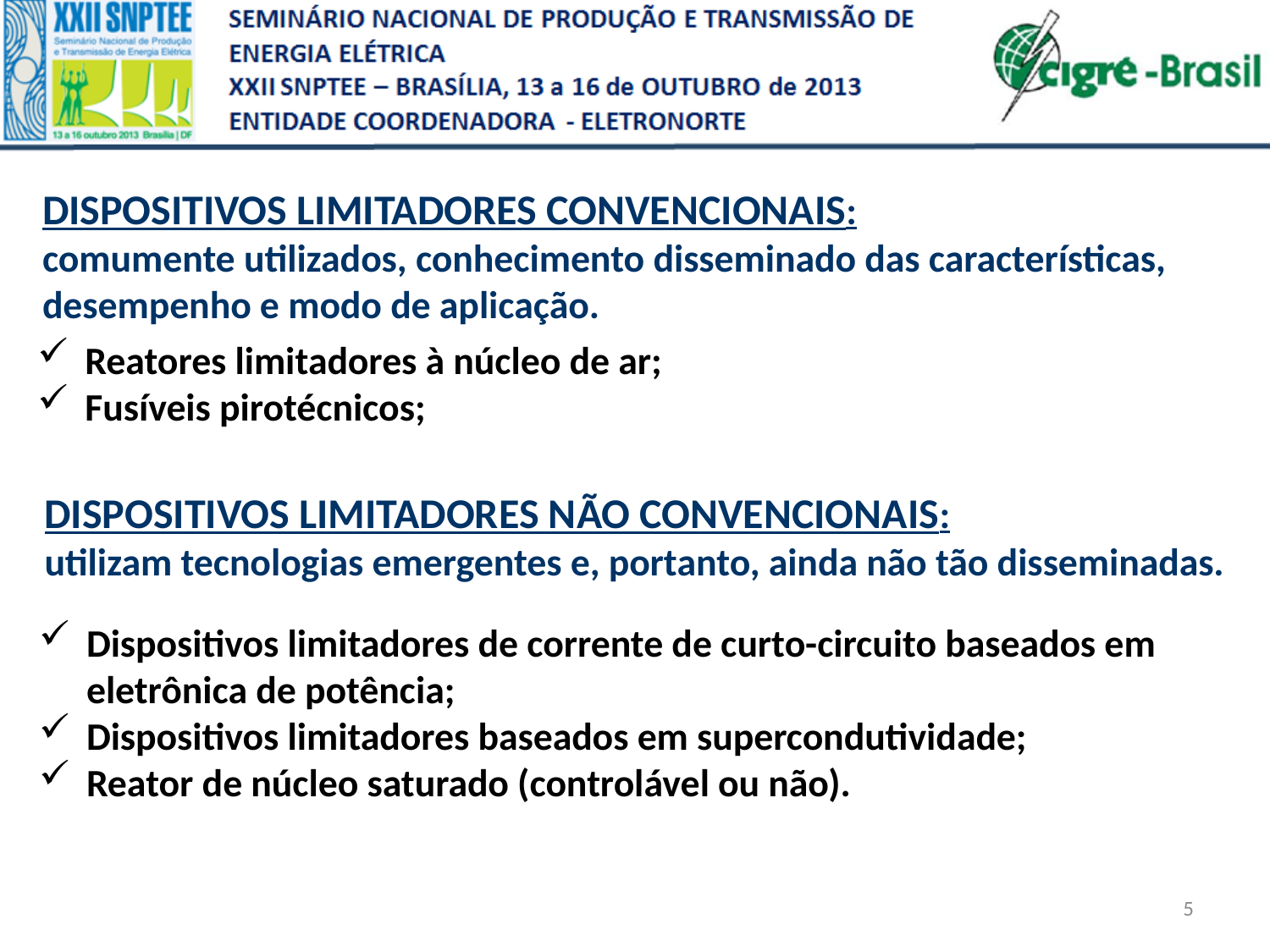

DISPOSITIVOS LIMITADORES CONVENCIONAIS:
comumente utilizados, conhecimento disseminado das características, desempenho e modo de aplicação.
Reatores limitadores à núcleo de ar;
Fusíveis pirotécnicos;
DISPOSITIVOS LIMITADORES NÃO CONVENCIONAIS:
utilizam tecnologias emergentes e, portanto, ainda não tão disseminadas.
Dispositivos limitadores de corrente de curto-circuito baseados em eletrônica de potência;
Dispositivos limitadores baseados em supercondutividade;
Reator de núcleo saturado (controlável ou não).
5